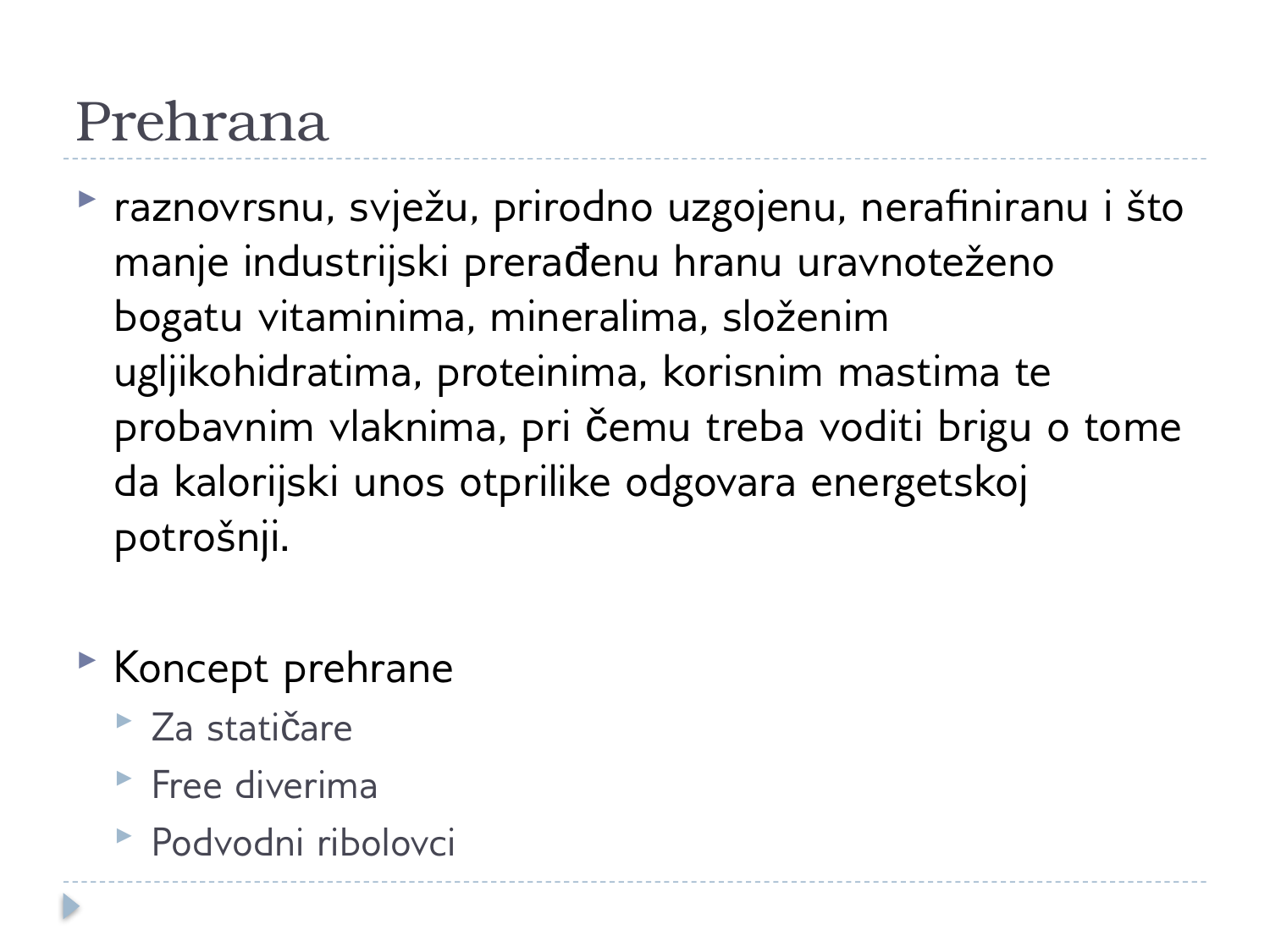

# Prehrana
raznovrsnu, svježu, prirodno uzgojenu, nerafiniranu i što manje industrijski prerađenu hranu uravnoteženo bogatu vitaminima, mineralima, složenim ugljikohidratima, proteinima, korisnim mastima te probavnim vlaknima, pri čemu treba voditi brigu o tome da kalorijski unos otprilike odgovara energetskoj potrošnji.

Koncept prehrane
Za statičare
Free diverima
Podvodni ribolovci